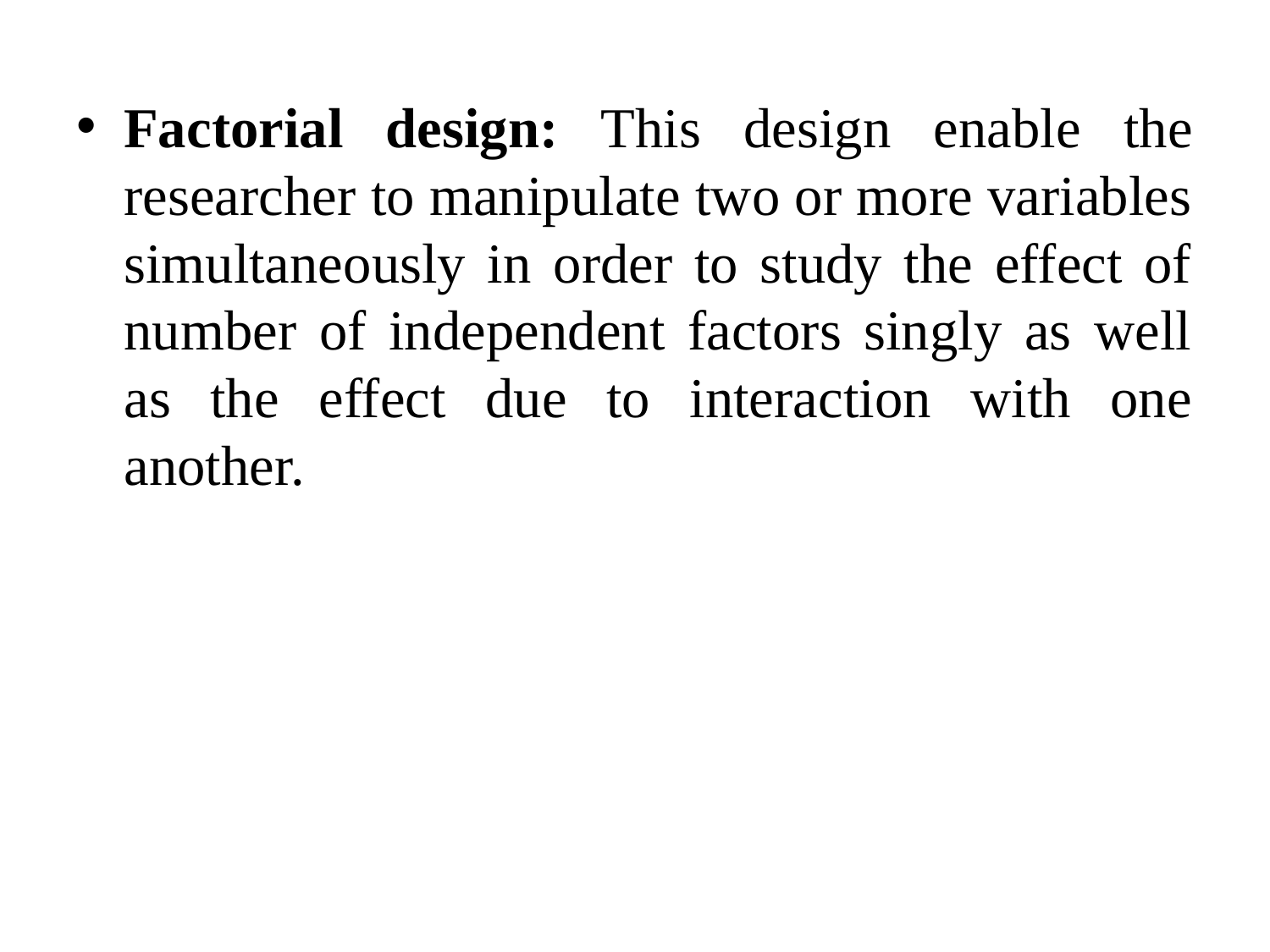

Factorial design: This design enable the researcher to manipulate two or more variables simultaneously in order to study the effect of number of independent factors singly as well as the effect due to interaction with one another.